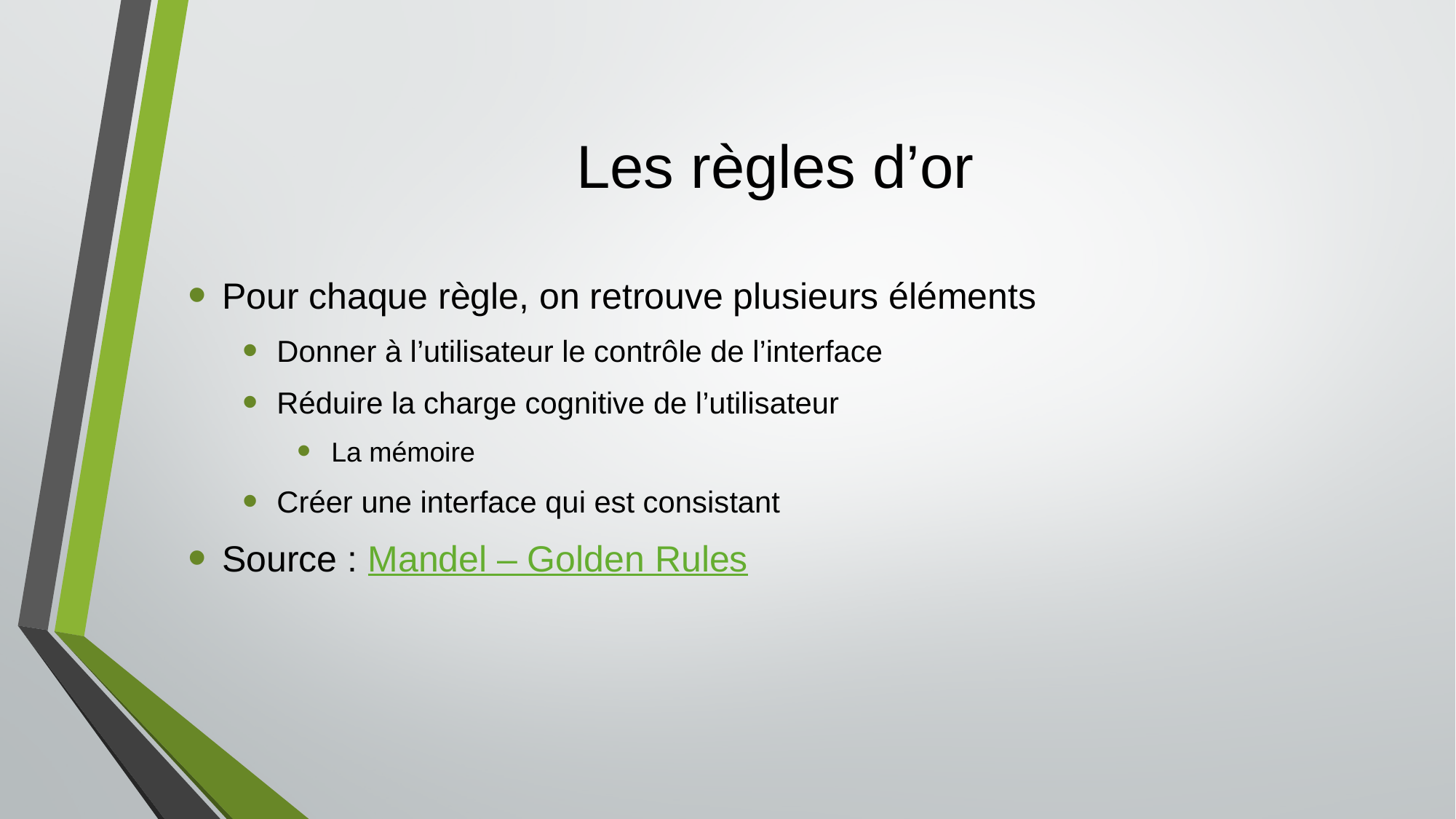

# Les règles d’or
Pour chaque règle, on retrouve plusieurs éléments
Donner à l’utilisateur le contrôle de l’interface
Réduire la charge cognitive de l’utilisateur
La mémoire
Créer une interface qui est consistant
Source : Mandel – Golden Rules